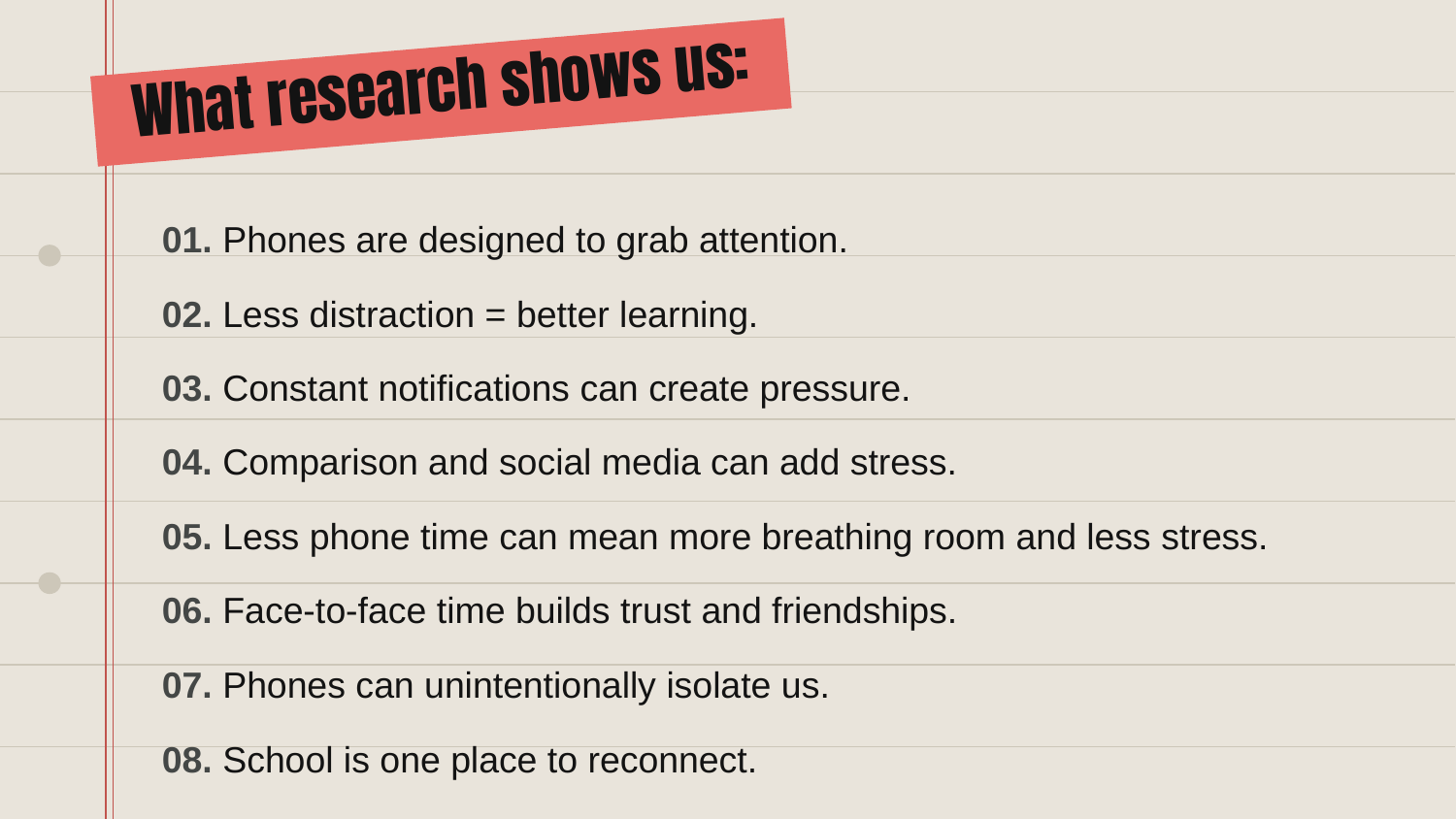

# What research shows us:
01. Phones are designed to grab attention.
02. Less distraction = better learning.
03. Constant notifications can create pressure.
04. Comparison and social media can add stress.
05. Less phone time can mean more breathing room and less stress.
06. Face-to-face time builds trust and friendships.
07. Phones can unintentionally isolate us.
08. School is one place to reconnect.